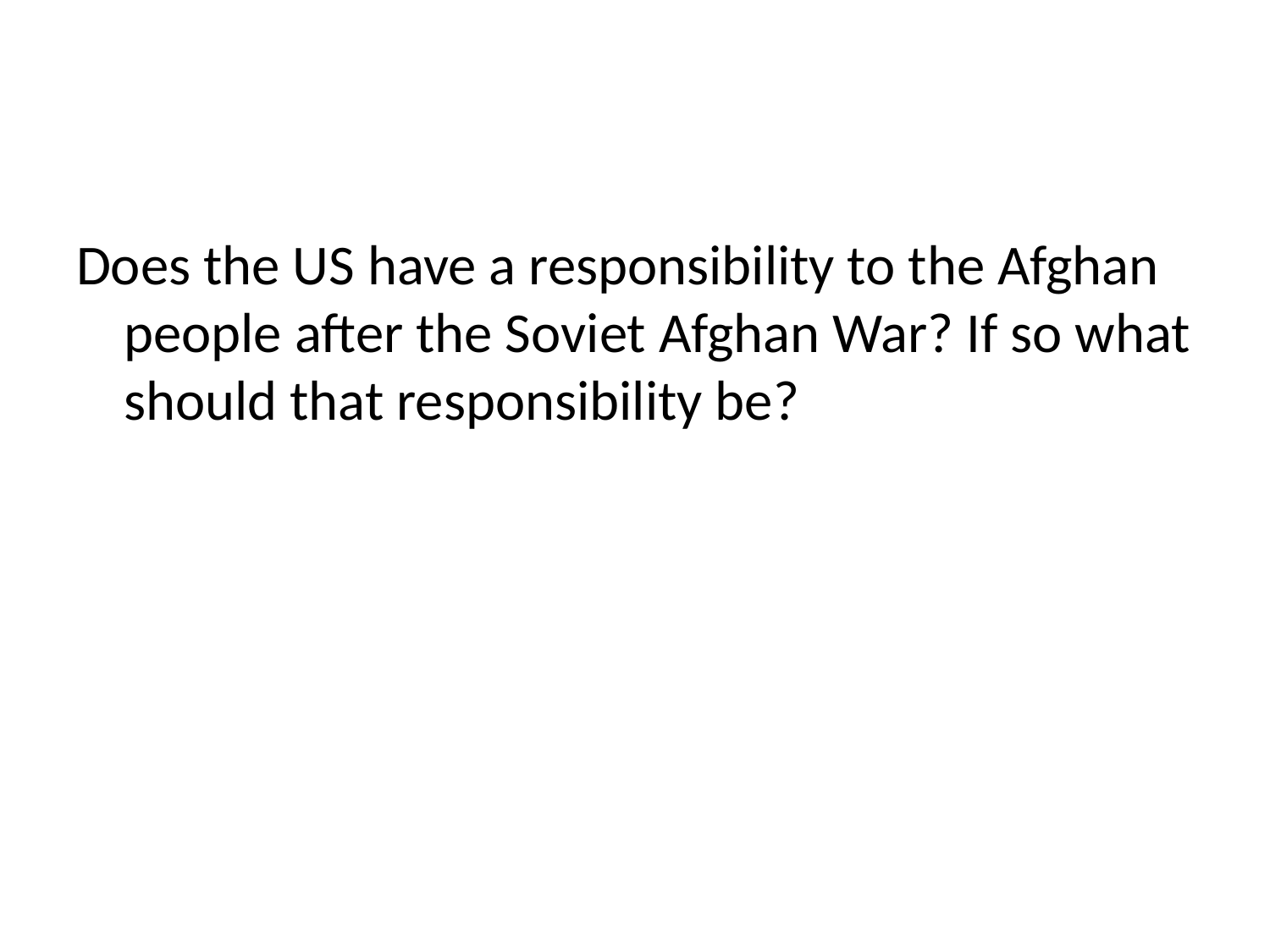

#
Does the US have a responsibility to the Afghan people after the Soviet Afghan War? If so what should that responsibility be?